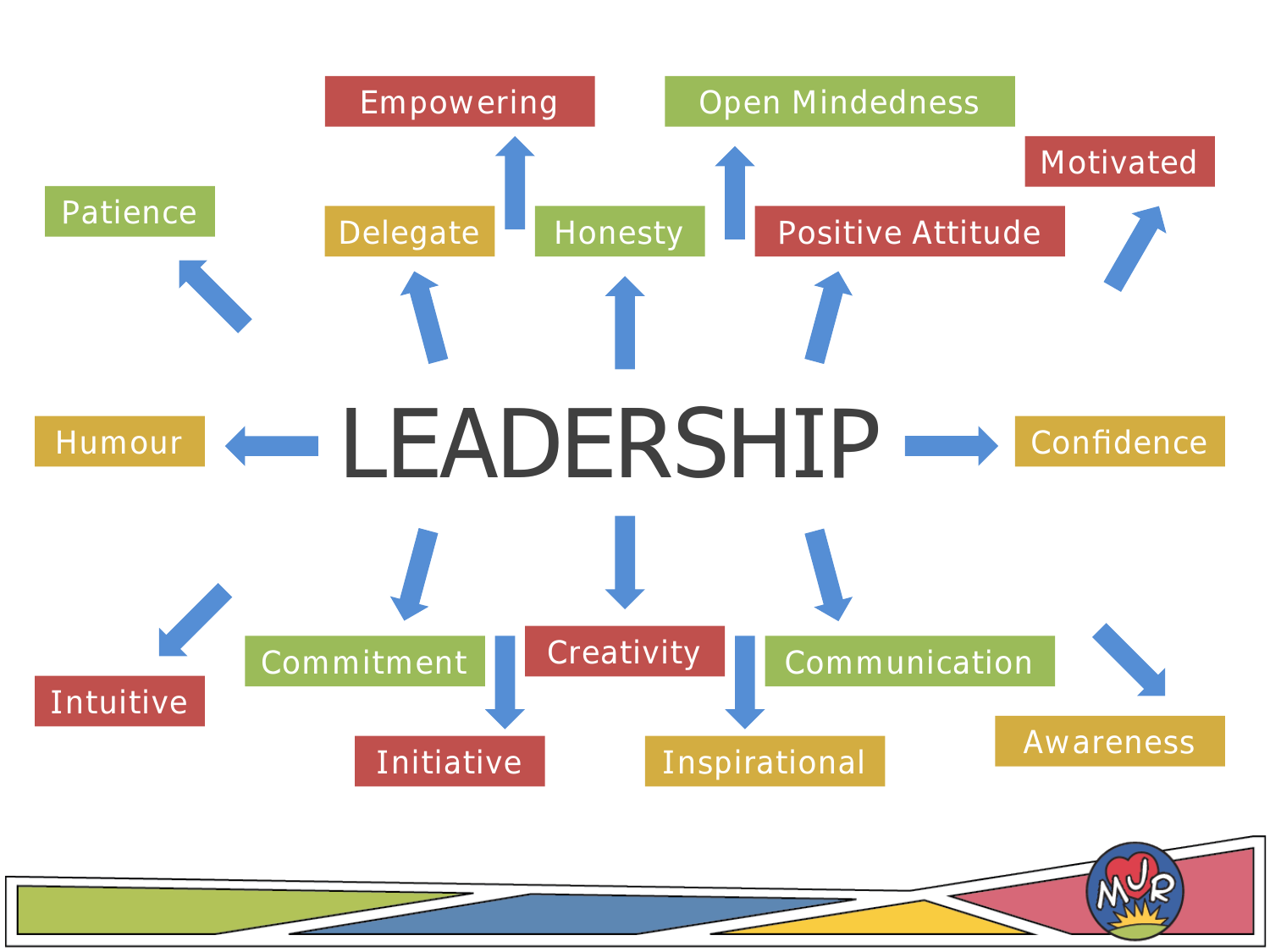

Empowering
Open Mindedness
Motivated

Patience
Delegate
Honesty
Positive Attitude

LEADERSHIP
Humour
Confidence

Creativity
Commitment
Communication

Intuitive
Awareness
Initiative
Inspirational